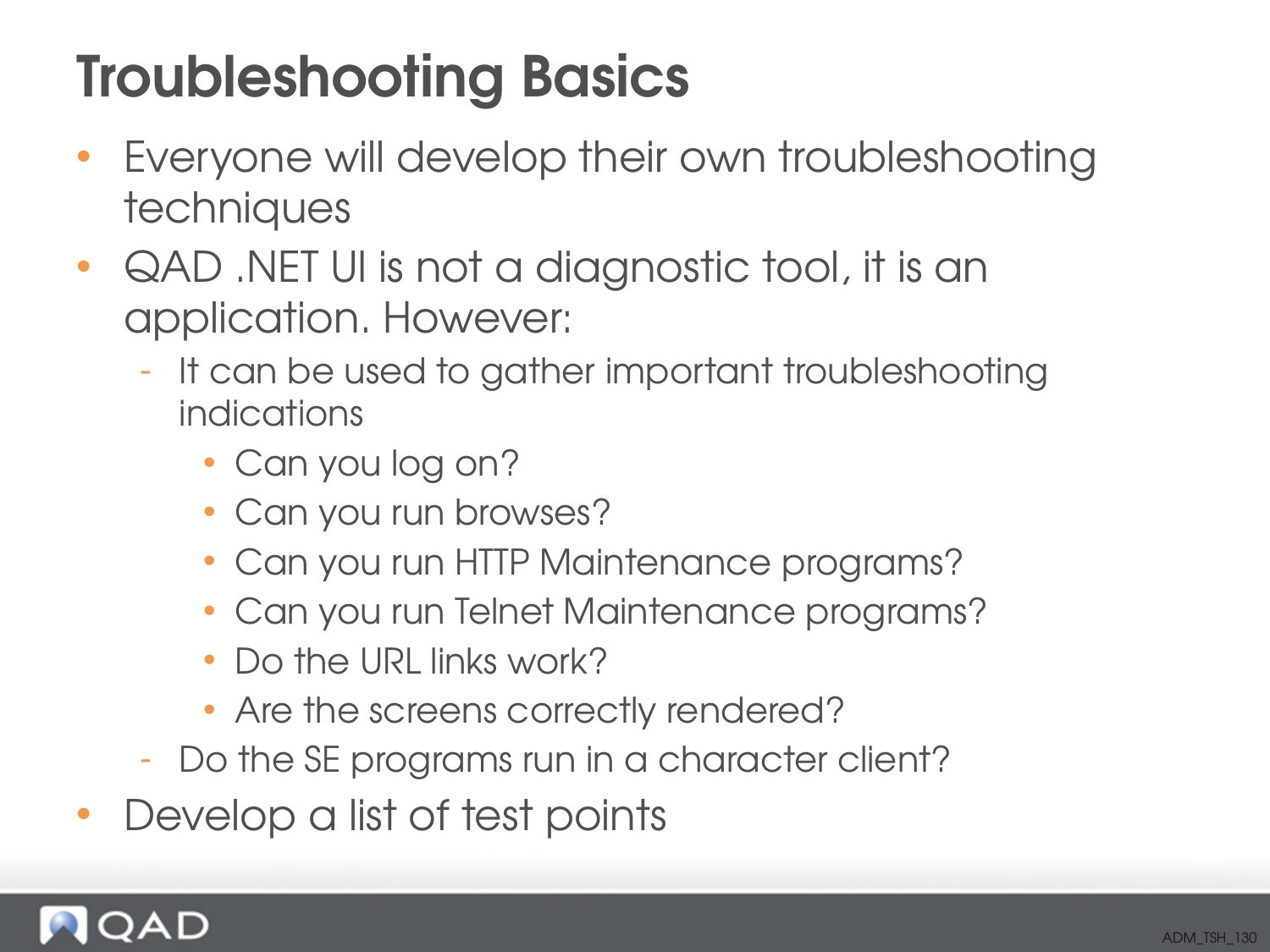

# Troubleshooting Basics
Everyone will develop their own troubleshooting techniques
QAD .NET UI is not a diagnostic tool, it is an application. However:
It can be used to gather important troubleshooting indications
Can you log on?
Can you run browses?
Can you run HTTP Maintenance programs?
Can you run Telnet Maintenance programs?
Do the URL links work?
Are the screens correctly rendered?
Do the SE programs run in a character client?
Develop a list of test points
ADM_TSH_130